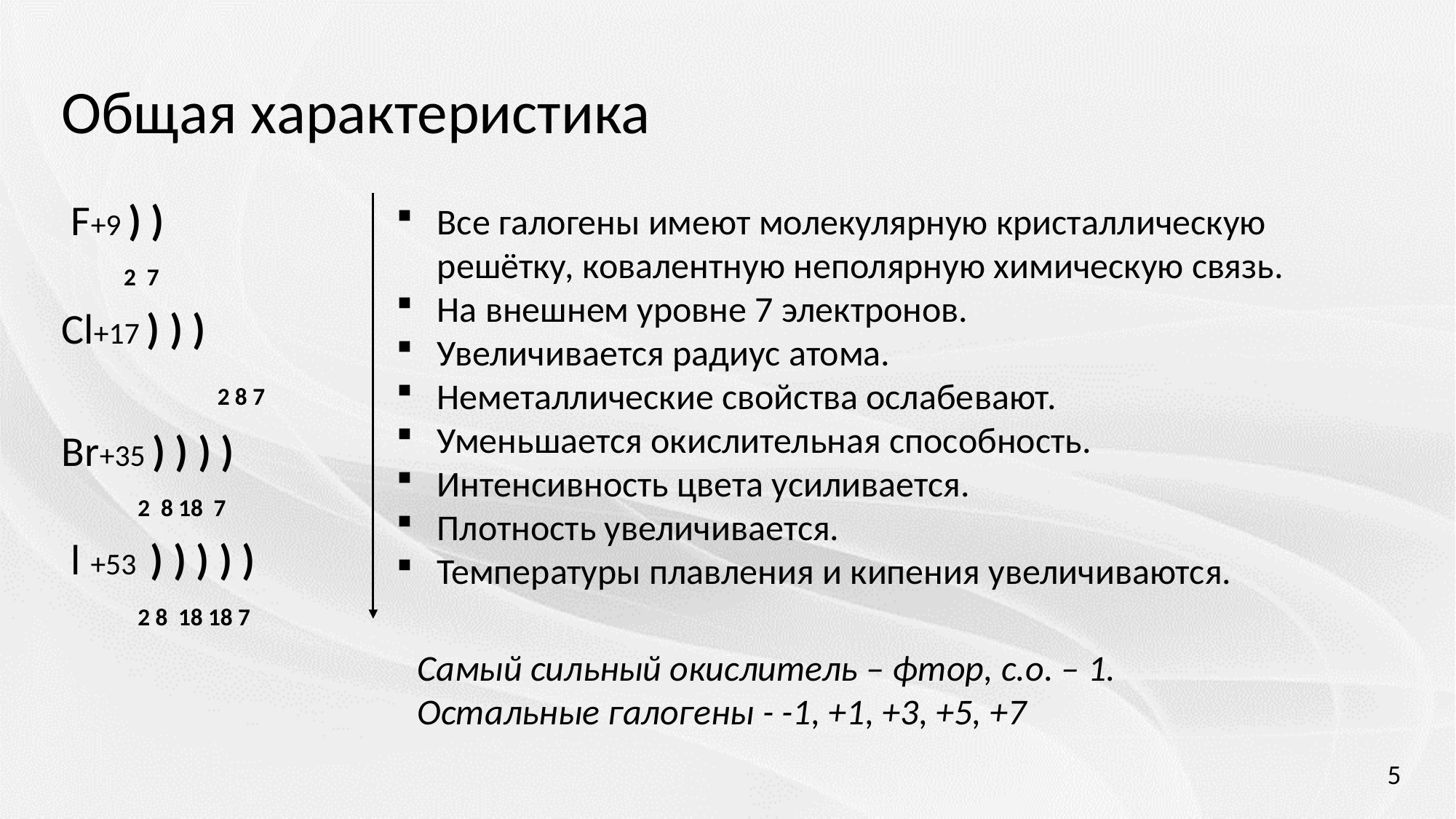

# Общая характеристика
 F+9 ) )
         2  7
Cl+17 ) ) )
		  2 8 7
Br+35 ) ) ) )
           2  8 18  7
 l +53  ) ) ) ) )
           2 8  18 18 7

Все галогены имеют молекулярную кристаллическую решётку, ковалентную неполярную химическую связь.
На внешнем уровне 7 электронов.
Увеличивается радиус атома.
Неметаллические свойства ослабевают.
Уменьшается окислительная способность.
Интенсивность цвета усиливается.
Плотность увеличивается.
Температуры плавления и кипения увеличиваются.

Самый сильный окислитель – фтор, с.о. – 1.
Остальные галогены - -1, +1, +3, +5, +7
5